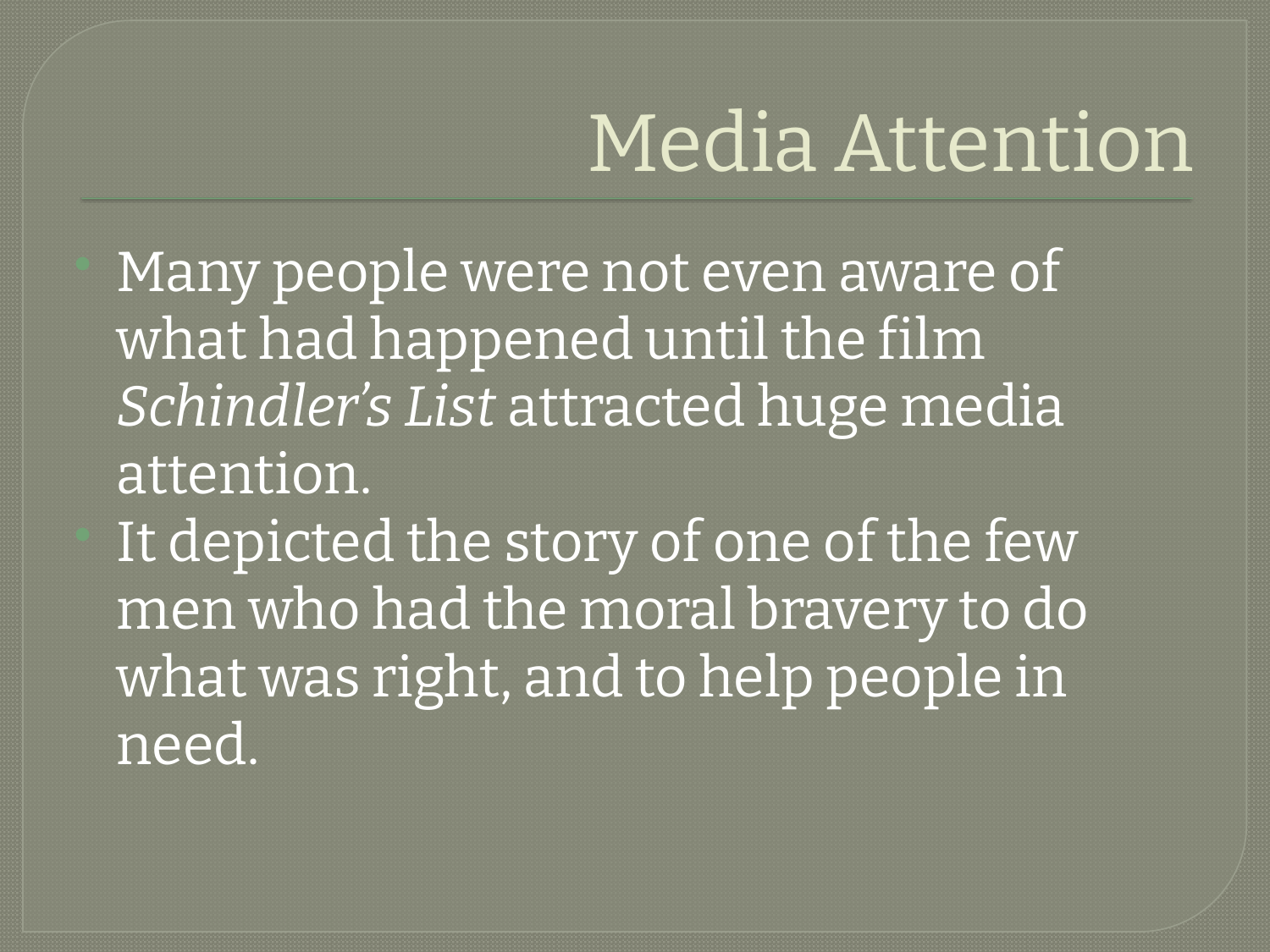

# Media Attention
Many people were not even aware of what had happened until the film Schindler’s List attracted huge media attention.
It depicted the story of one of the few men who had the moral bravery to do what was right, and to help people in need.